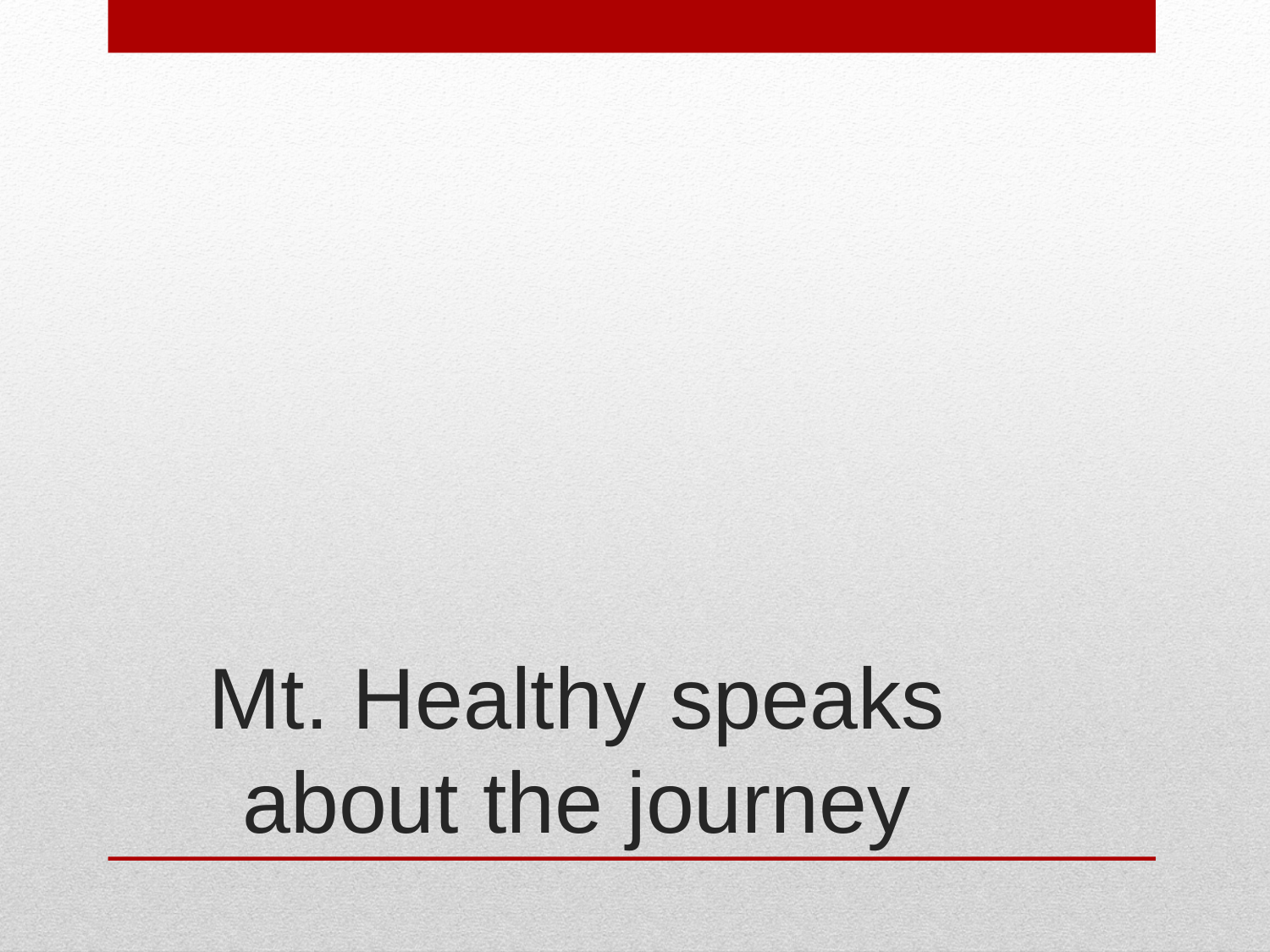

# Mt. Healthy speaks about the journey